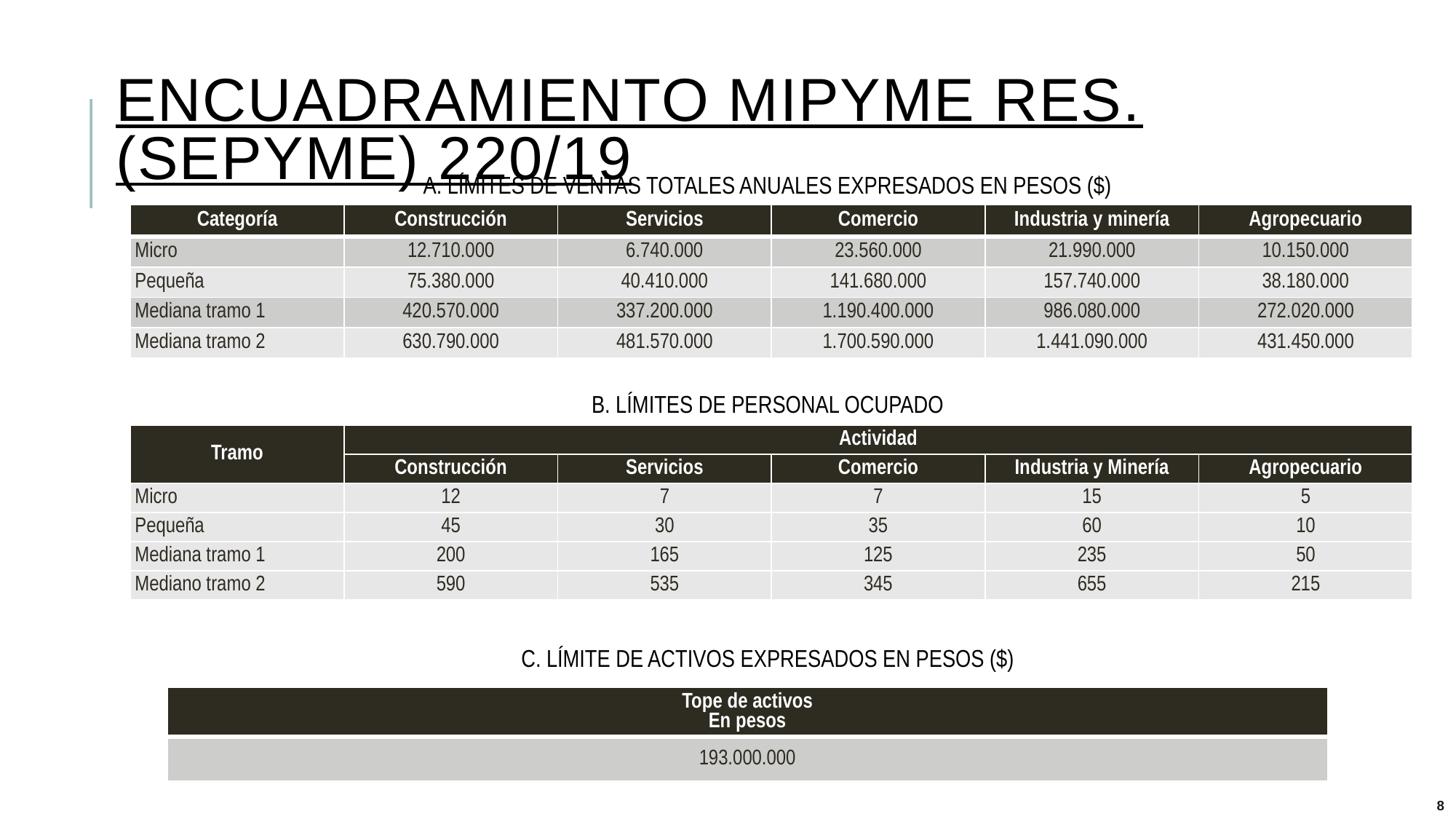

# ENCUADRAMIENTO MIPYME RES. (SEPYME) 220/19
A. LÍMITES DE VENTAS TOTALES ANUALES EXPRESADOS EN PESOS ($)

B. LÍMITES DE PERSONAL OCUPADO

C. LÍMITE DE ACTIVOS EXPRESADOS EN PESOS ($)

| Categoría | Construcción | Servicios | Comercio | Industria y minería | Agropecuario |
| --- | --- | --- | --- | --- | --- |
| Micro | 12.710.000 | 6.740.000 | 23.560.000 | 21.990.000 | 10.150.000 |
| Pequeña | 75.380.000 | 40.410.000 | 141.680.000 | 157.740.000 | 38.180.000 |
| Mediana tramo 1 | 420.570.000 | 337.200.000 | 1.190.400.000 | 986.080.000 | 272.020.000 |
| Mediana tramo 2 | 630.790.000 | 481.570.000 | 1.700.590.000 | 1.441.090.000 | 431.450.000 |
| Tramo | Actividad |  |  |  |  |
| --- | --- | --- | --- | --- | --- |
|  | Construcción | Servicios | Comercio | Industria y Minería | Agropecuario |
| Micro | 12 | 7 | 7 | 15 | 5 |
| Pequeña | 45 | 30 | 35 | 60 | 10 |
| Mediana tramo 1 | 200 | 165 | 125 | 235 | 50 |
| Mediano tramo 2 | 590 | 535 | 345 | 655 | 215 |
| Tope de activos En pesos |
| --- |
| 193.000.000 |
8